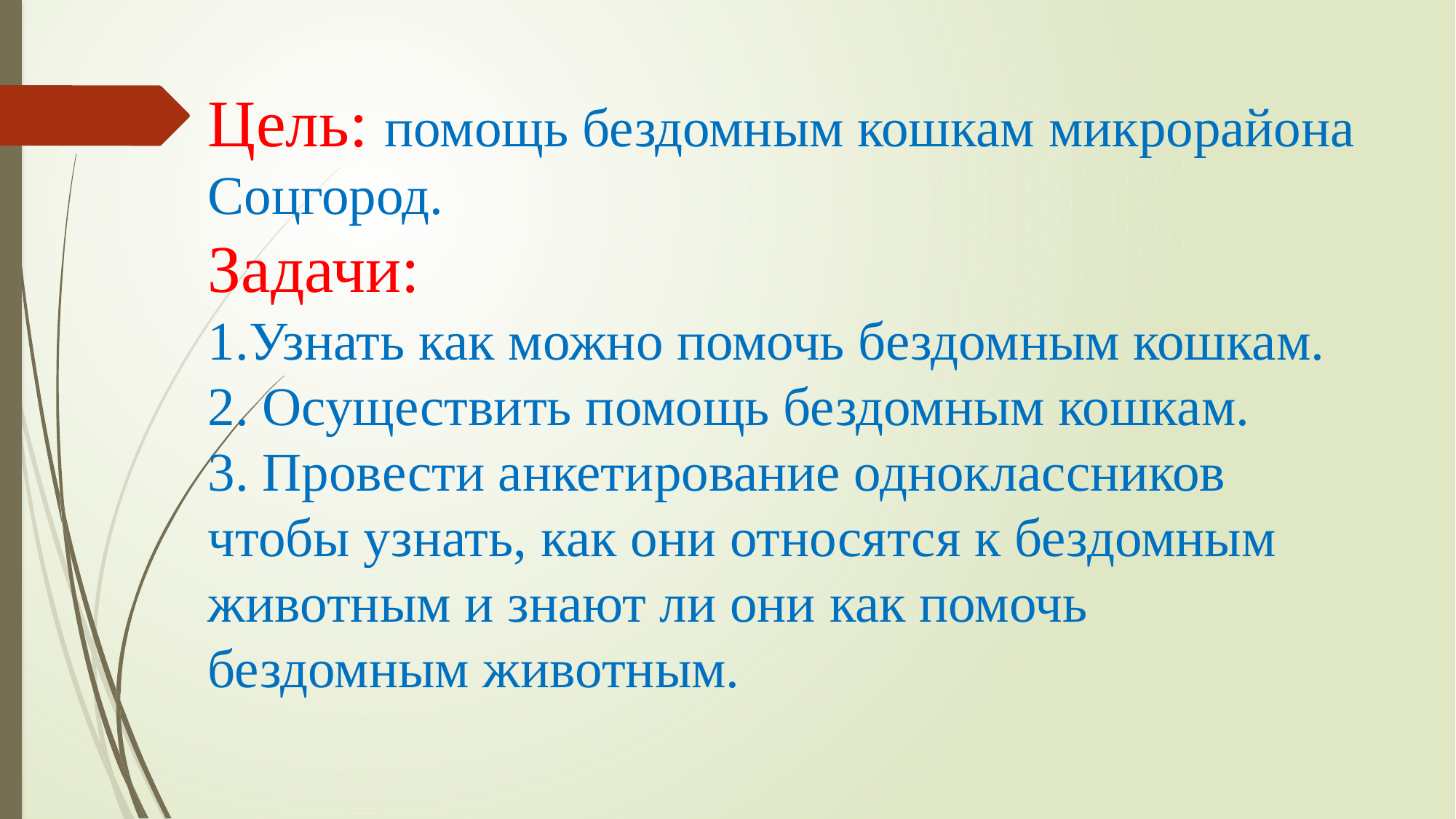

# Цель: помощь бездомным кошкам микрорайона Соцгород. Задачи: 1.Узнать как можно помочь бездомным кошкам. 2. Осуществить помощь бездомным кошкам. 3. Провести анкетирование одноклассников чтобы узнать, как они относятся к бездомным животным и знают ли они как помочь бездомным животным.